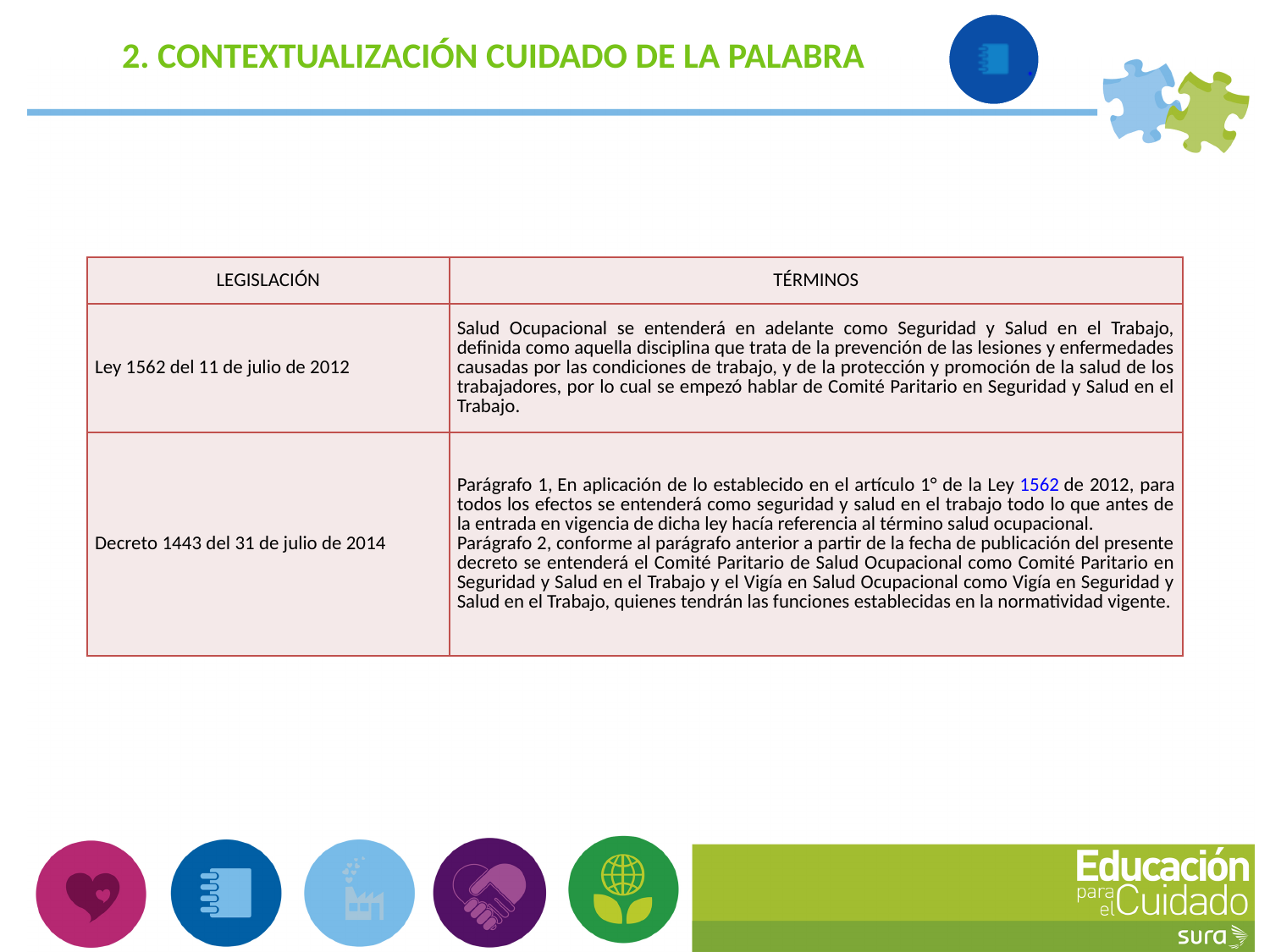

2. CONTEXTUALIZACIÓN CUIDADO DE LA PALABRA

| LEGISLACIÓN | TÉRMINOS |
| --- | --- |
| Ley 1562 del 11 de julio de 2012 | Salud Ocupacional se entenderá en adelante como Seguridad y Salud en el Trabajo, definida como aquella disciplina que trata de la prevención de las lesiones y enfermedades causadas por las condiciones de trabajo, y de la protección y promoción de la salud de los trabajadores, por lo cual se empezó hablar de Comité Paritario en Seguridad y Salud en el Trabajo. |
| Decreto 1443 del 31 de julio de 2014 | Parágrafo 1, En aplicación de lo establecido en el artículo 1° de la Ley 1562 de 2012, para todos los efectos se entenderá como seguridad y salud en el trabajo todo lo que antes de la entrada en vigencia de dicha ley hacía referencia al término salud ocupacional. Parágrafo 2, conforme al parágrafo anterior a partir de la fecha de publicación del presente decreto se entenderá el Comité Paritario de Salud Ocupacional como Comité Paritario en Seguridad y Salud en el Trabajo y el Vigía en Salud Ocupacional como Vigía en Seguridad y Salud en el Trabajo, quienes tendrán las funciones establecidas en la normatividad vigente. |